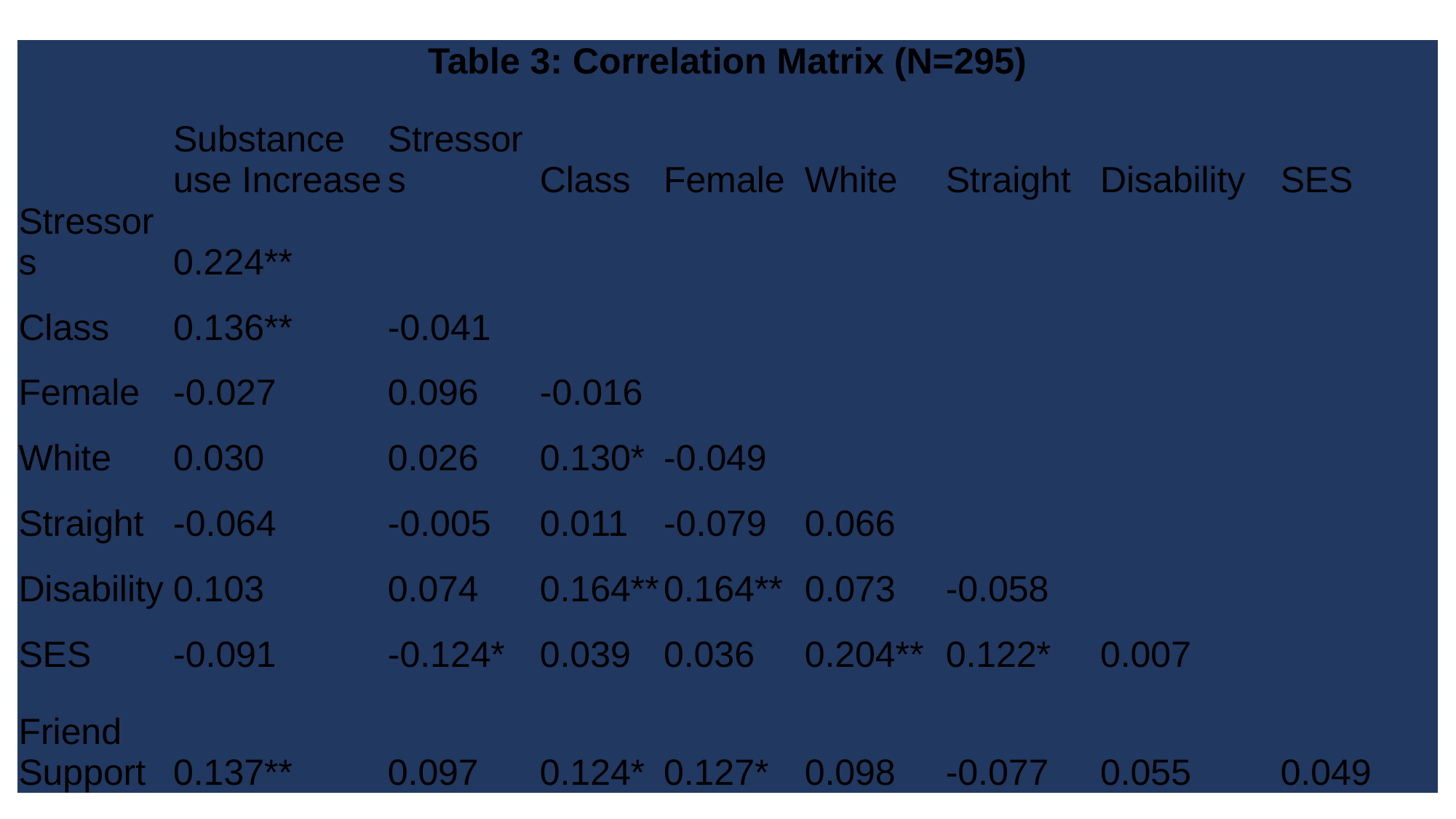

| Table 3: Correlation Matrix (N=295) |  |  |  |  |  |  |  |  |
| --- | --- | --- | --- | --- | --- | --- | --- | --- |
|  | Substance use Increase | Stressors | Class | Female | White | Straight | Disability | SES |
| Stressors | 0.224\*\* |  |  |  |  |  |  |  |
| Class | 0.136\*\* | -0.041 |  |  |  |  |  |  |
| Female | -0.027 | 0.096 | -0.016 |  |  |  |  |  |
| White | 0.030 | 0.026 | 0.130\* | -0.049 |  |  |  |  |
| Straight | -0.064 | -0.005 | 0.011 | -0.079 | 0.066 |  |  |  |
| Disability | 0.103 | 0.074 | 0.164\*\* | 0.164\*\* | 0.073 | -0.058 |  |  |
| SES | -0.091 | -0.124\* | 0.039 | 0.036 | 0.204\*\* | 0.122\* | 0.007 |  |
| Friend Support | 0.137\*\* | 0.097 | 0.124\* | 0.127\* | 0.098 | -0.077 | 0.055 | 0.049 |
#